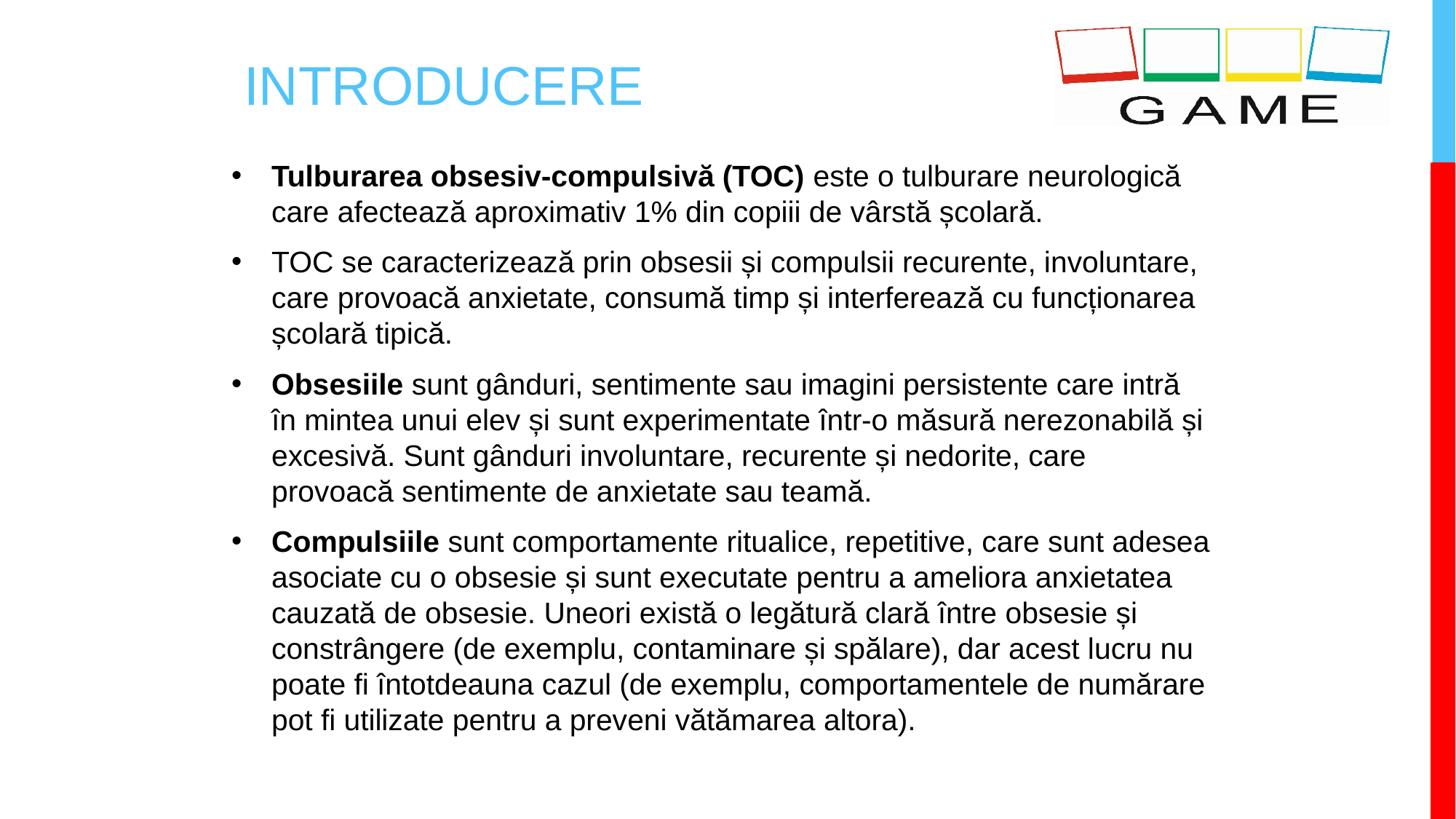

# INTRODUCERE
Tulburarea obsesiv-compulsivă (TOC) este o tulburare neurologică care afectează aproximativ 1% din copiii de vârstă școlară.
TOC se caracterizează prin obsesii și compulsii recurente, involuntare, care provoacă anxietate, consumă timp și interferează cu funcționarea școlară tipică.
Obsesiile sunt gânduri, sentimente sau imagini persistente care intră în mintea unui elev și sunt experimentate într-o măsură nerezonabilă și excesivă. Sunt gânduri involuntare, recurente și nedorite, care provoacă sentimente de anxietate sau teamă.
Compulsiile sunt comportamente ritualice, repetitive, care sunt adesea asociate cu o obsesie și sunt executate pentru a ameliora anxietatea cauzată de obsesie. Uneori există o legătură clară între obsesie și constrângere (de exemplu, contaminare și spălare), dar acest lucru nu poate fi întotdeauna cazul (de exemplu, comportamentele de numărare pot fi utilizate pentru a preveni vătămarea altora).